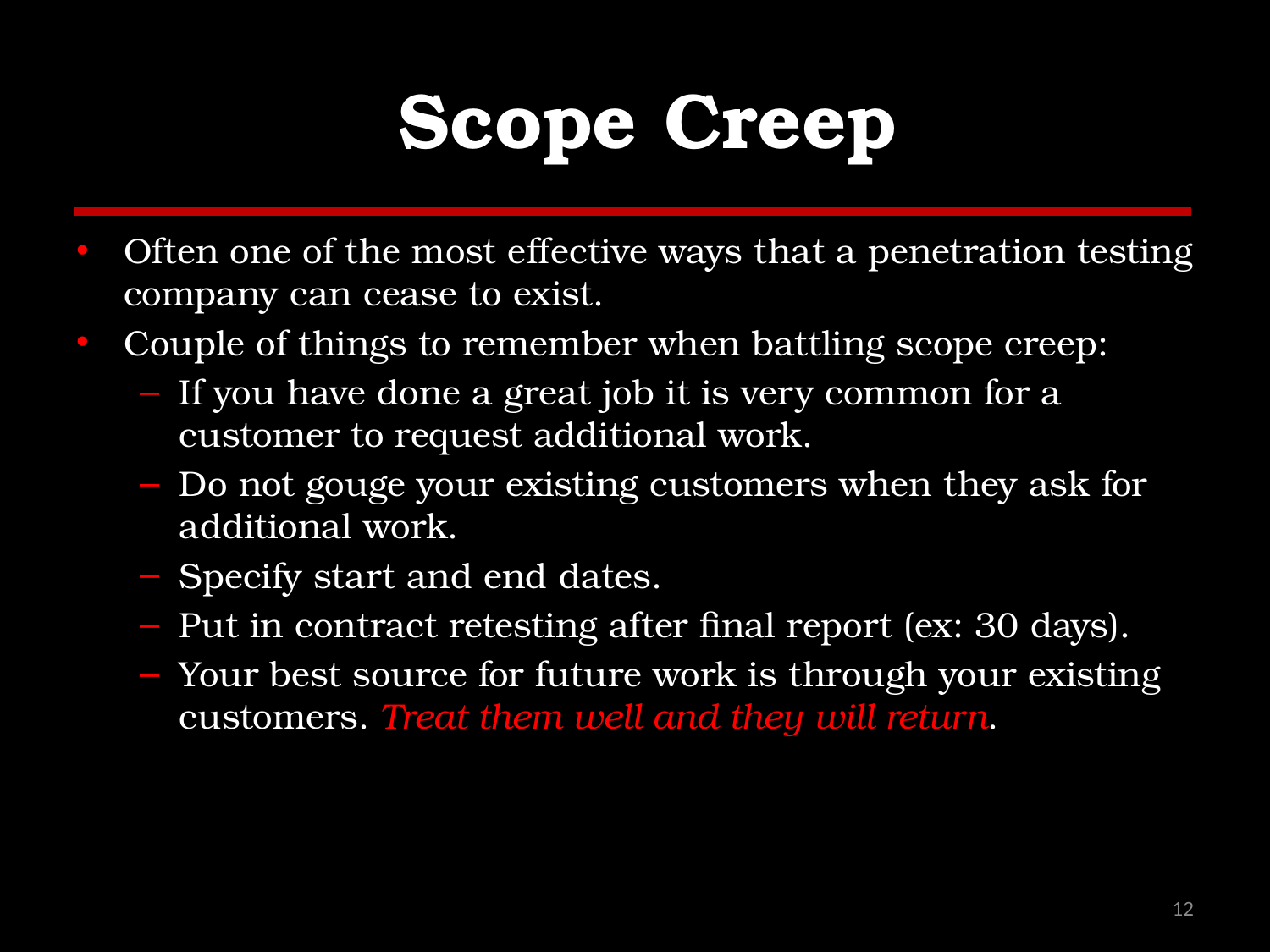

# Scope Creep
Often one of the most effective ways that a penetration testing company can cease to exist.
Couple of things to remember when battling scope creep:
If you have done a great job it is very common for a customer to request additional work.
Do not gouge your existing customers when they ask for additional work.
Specify start and end dates.
Put in contract retesting after final report (ex: 30 days).
Your best source for future work is through your existing customers. Treat them well and they will return.

12